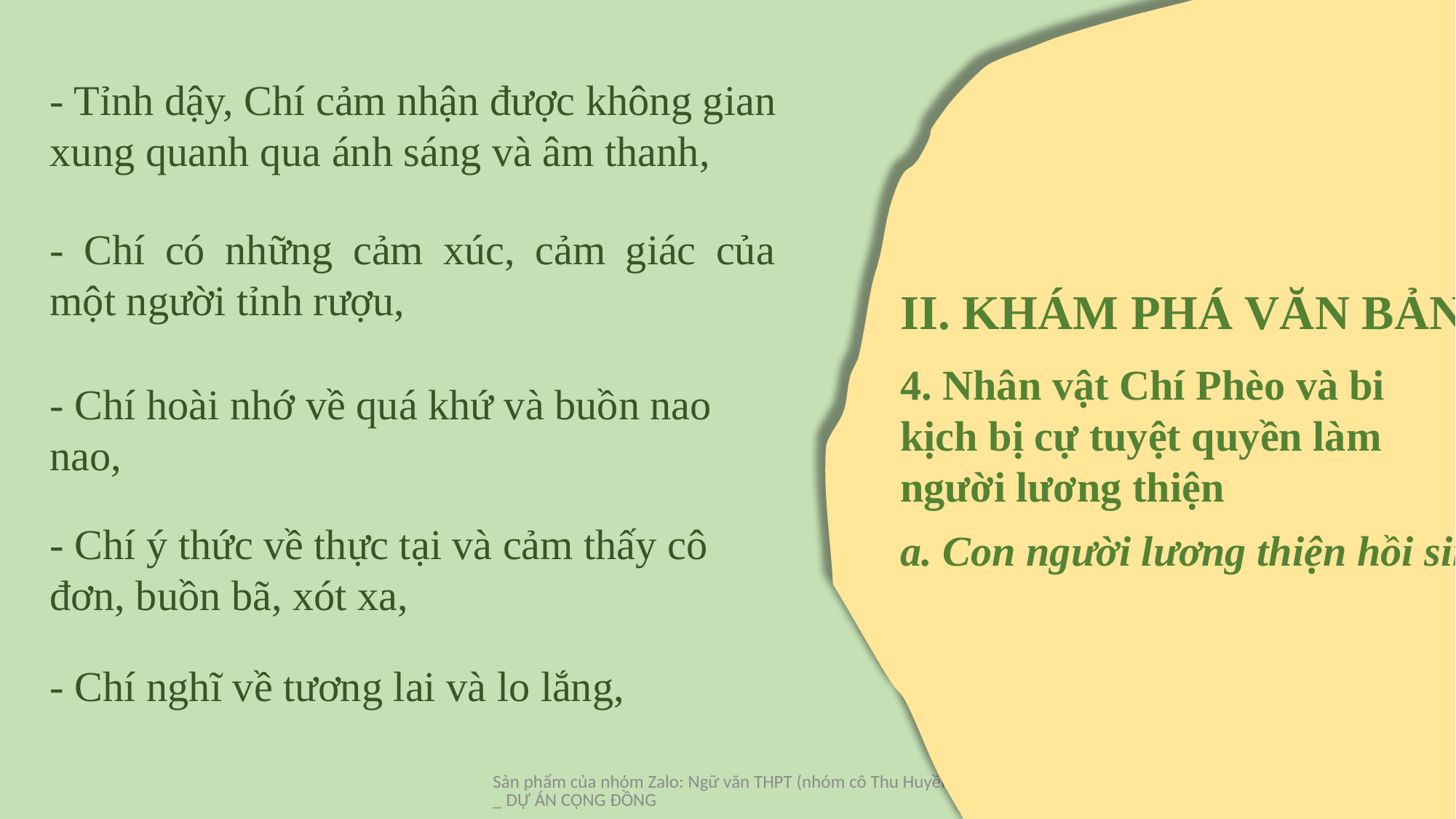

- Tỉnh dậy, Chí cảm nhận được không gian xung quanh qua ánh sáng và âm thanh,

- Chí có những cảm xúc, cảm giác của một người tỉnh rượu,
II. KHÁM PHÁ VĂN BẢN
4. Nhân vật Chí Phèo và bi kịch bị cự tuyệt quyền làm người lương thiện
- Chí hoài nhớ về quá khứ và buồn nao nao,
- Chí ý thức về thực tại và cảm thấy cô đơn, buồn bã, xót xa,
a. Con người lương thiện hồi sinh
- Chí nghĩ về tương lai và lo lắng,
Sản phẩm của nhóm Zalo: Ngữ văn THPT (nhóm cô Thu Huyền)_ DỰ ÁN CỘNG ĐỒNG